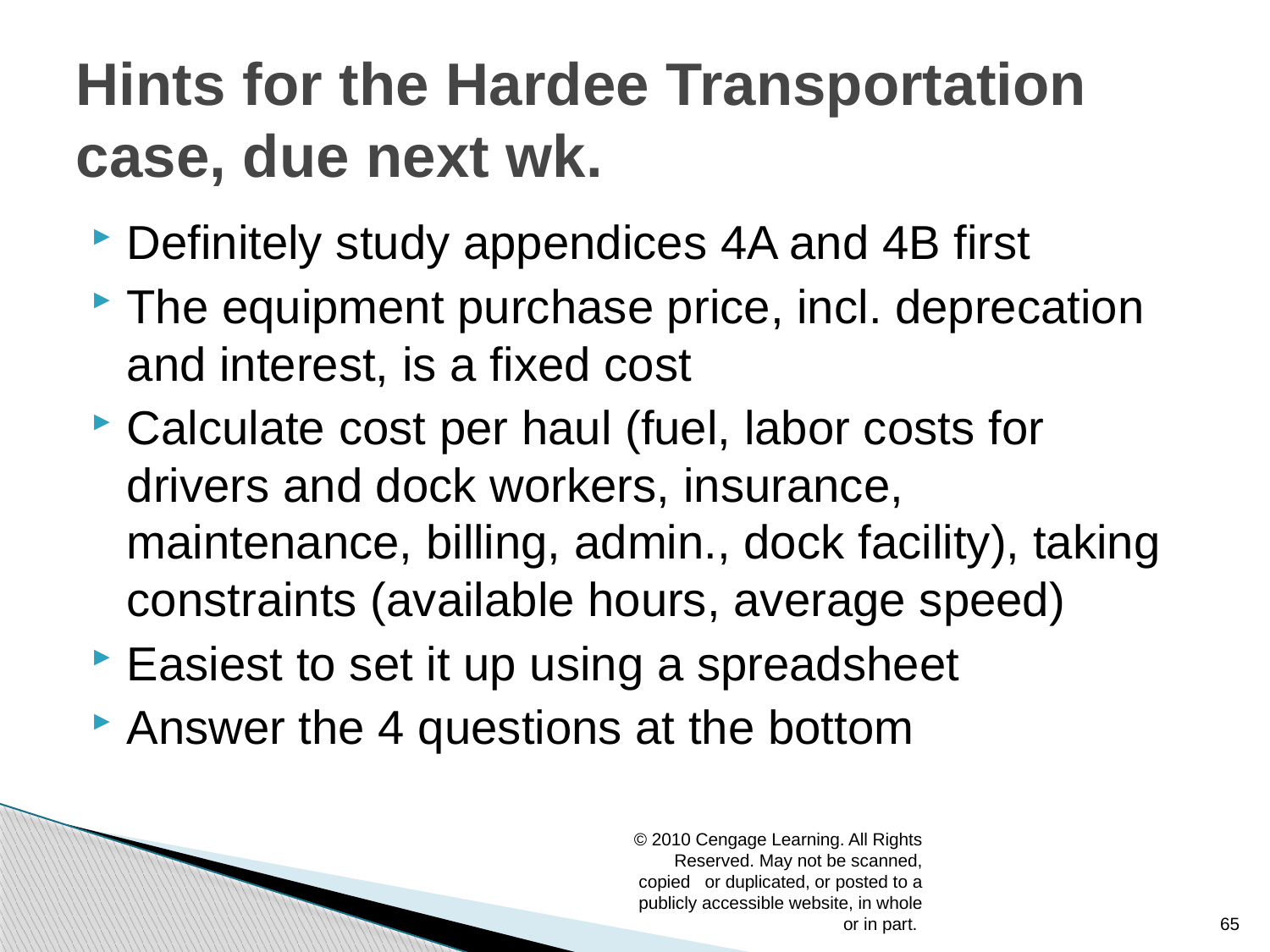

# Hints for the Hardee Transportation case, due next wk.
Definitely study appendices 4A and 4B first
The equipment purchase price, incl. deprecation and interest, is a fixed cost
Calculate cost per haul (fuel, labor costs for drivers and dock workers, insurance, maintenance, billing, admin., dock facility), taking constraints (available hours, average speed)
Easiest to set it up using a spreadsheet
Answer the 4 questions at the bottom
© 2010 Cengage Learning. All Rights Reserved. May not be scanned, copied   or duplicated, or posted to a publicly accessible website, in whole or in part.
65